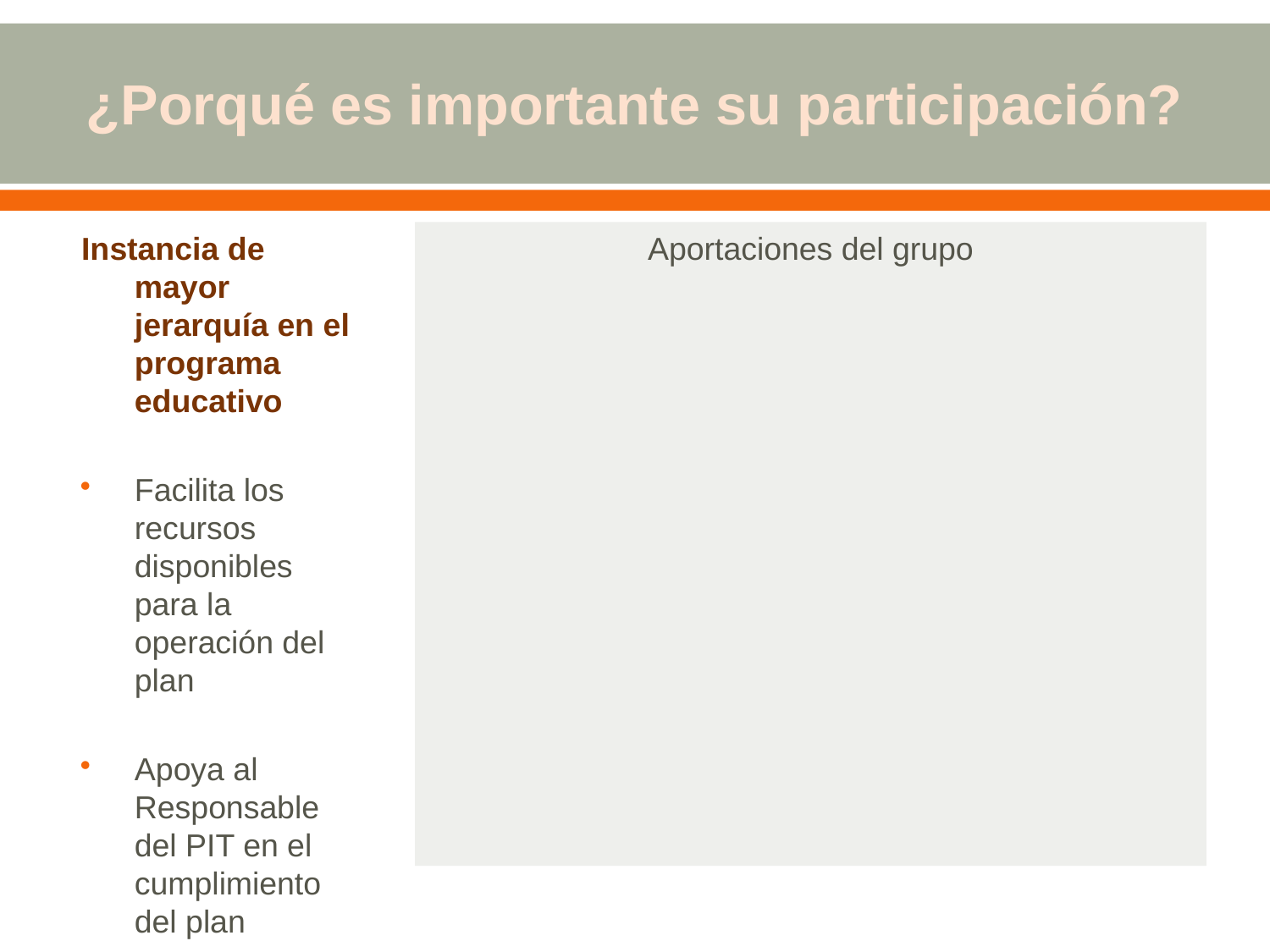

# ¿Porqué es importante su participación?
Instancia de mayor jerarquía en el programa educativo

Facilita los recursos disponibles para la operación del plan

Apoya al Responsable del PIT en el cumplimiento del plan

Aportaciones del grupo